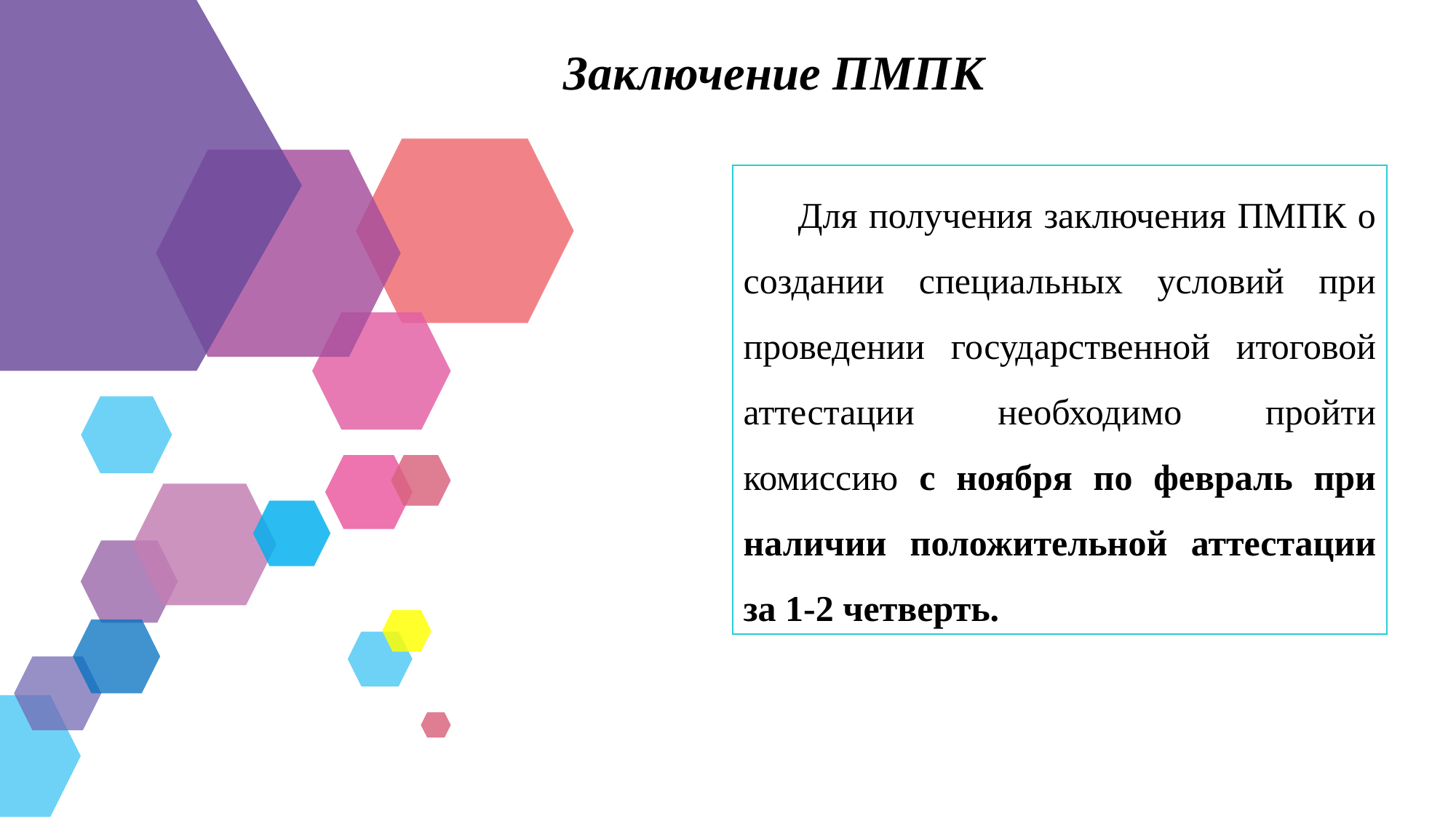

Заключение ПМПК
Для получения заключения ПМПК о создании специальных условий при проведении государственной итоговой аттестации необходимо пройти комиссию с ноября по февраль при наличии положительной аттестации за 1-2 четверть.